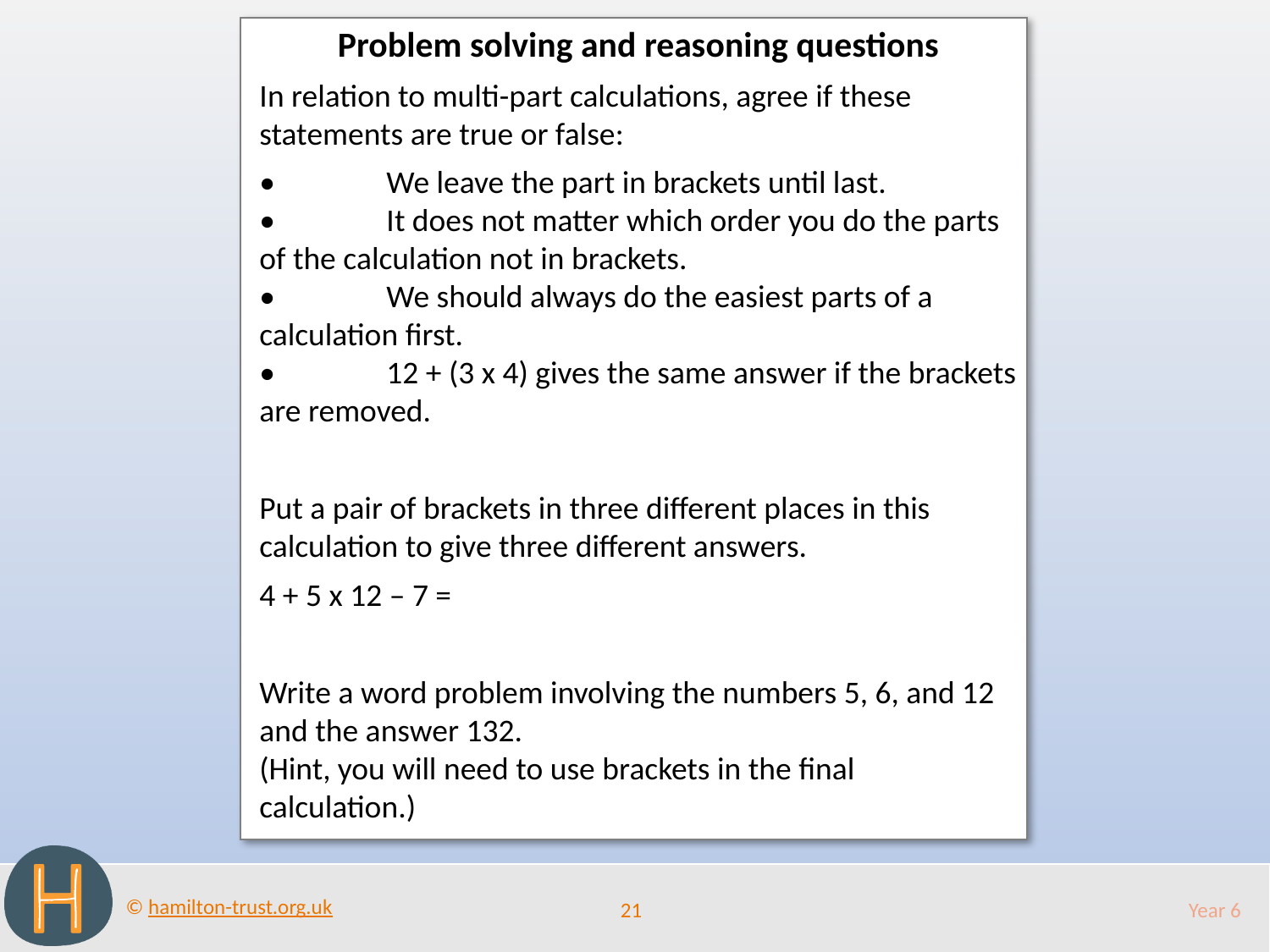

Problem solving and reasoning questions
In relation to multi-part calculations, agree if these statements are true or false:
•	We leave the part in brackets until last.
•	It does not matter which order you do the parts of the calculation not in brackets.
•	We should always do the easiest parts of a calculation first.
•	12 + (3 x 4) gives the same answer if the brackets are removed.

Put a pair of brackets in three different places in this calculation to give three different answers.
4 + 5 x 12 – 7 =

Write a word problem involving the numbers 5, 6, and 12 and the answer 132.
(Hint, you will need to use brackets in the final calculation.)

21
Year 6